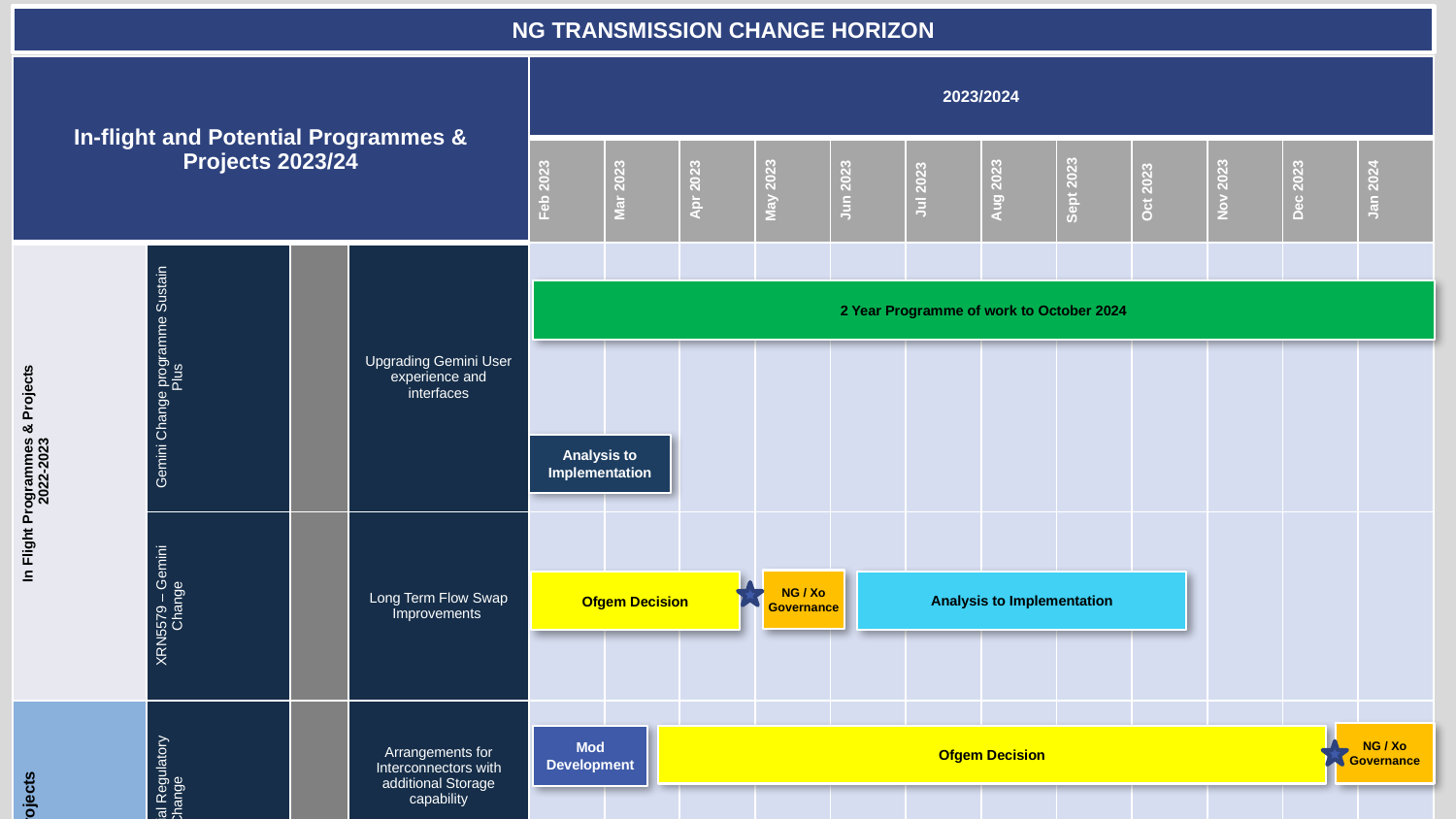

NG TRANSMISSION CHANGE HORIZON
| In-flight and Potential Programmes & Projects 2023/24 |  |  |  | 2023/2024 |  |  |  |  |  |  |  |  |  |  |  |
| --- | --- | --- | --- | --- | --- | --- | --- | --- | --- | --- | --- | --- | --- | --- | --- |
|  |  |  |  | Feb 2023 | Mar 2023 | Apr 2023 | May 2023 | Jun 2023 | Jul 2023 | Aug 2023 | Sept 2023 | Oct 2023 | Nov 2023 | Dec 2023 | Jan 2024 |
| In Flight Programmes & Projects 2022-2023 | Gemini Change programme Sustain Plus |  | Upgrading Gemini User experience and interfaces |  |  |  |  |  |  |  |  |  |  |  |  |
|  | XRN5579 – Gemini Change |  | Long Term Flow Swap Improvements |  |  |  |  |  |  |  |  |  |  |  |  |
| Potential Programmes & Projects 2023 | Potential Regulatory Change |  | Arrangements for Interconnectors with additional Storage capability Mod 0761 |  |  |  |  |  |  |  |  |  |  |  |  |
|  | Potential Regulatory Change |  | Amendment to the Allocation of Entry Capacity and Flow Quantities to Qualifying CNCCD Routes Mod 823 |  |  |  |  |  |  |  |  |  |  |  |  |
2 Year Programme of work to October 2024
Analysis to Implementation
NG / Xo Governance
Analysis to Implementation
Ofgem Decision

NG / Xo Governance
Mod Development
Ofgem Decision